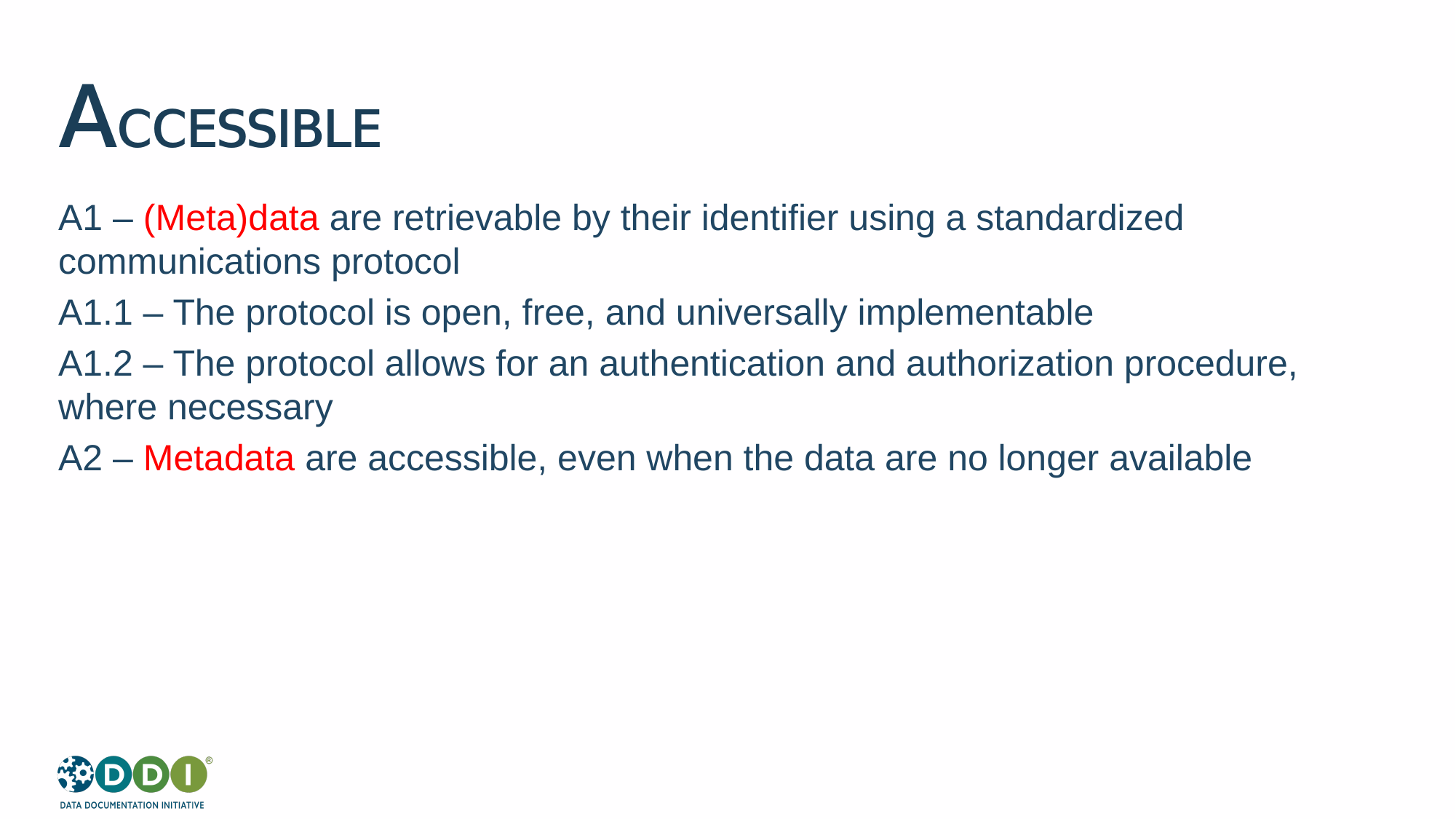

# ACCESSIBLE
A1 – (Meta)data are retrievable by their identifier using a standardized communications protocol
A1.1 – The protocol is open, free, and universally implementable
A1.2 – The protocol allows for an authentication and authorization procedure, where necessary
A2 – Metadata are accessible, even when the data are no longer available